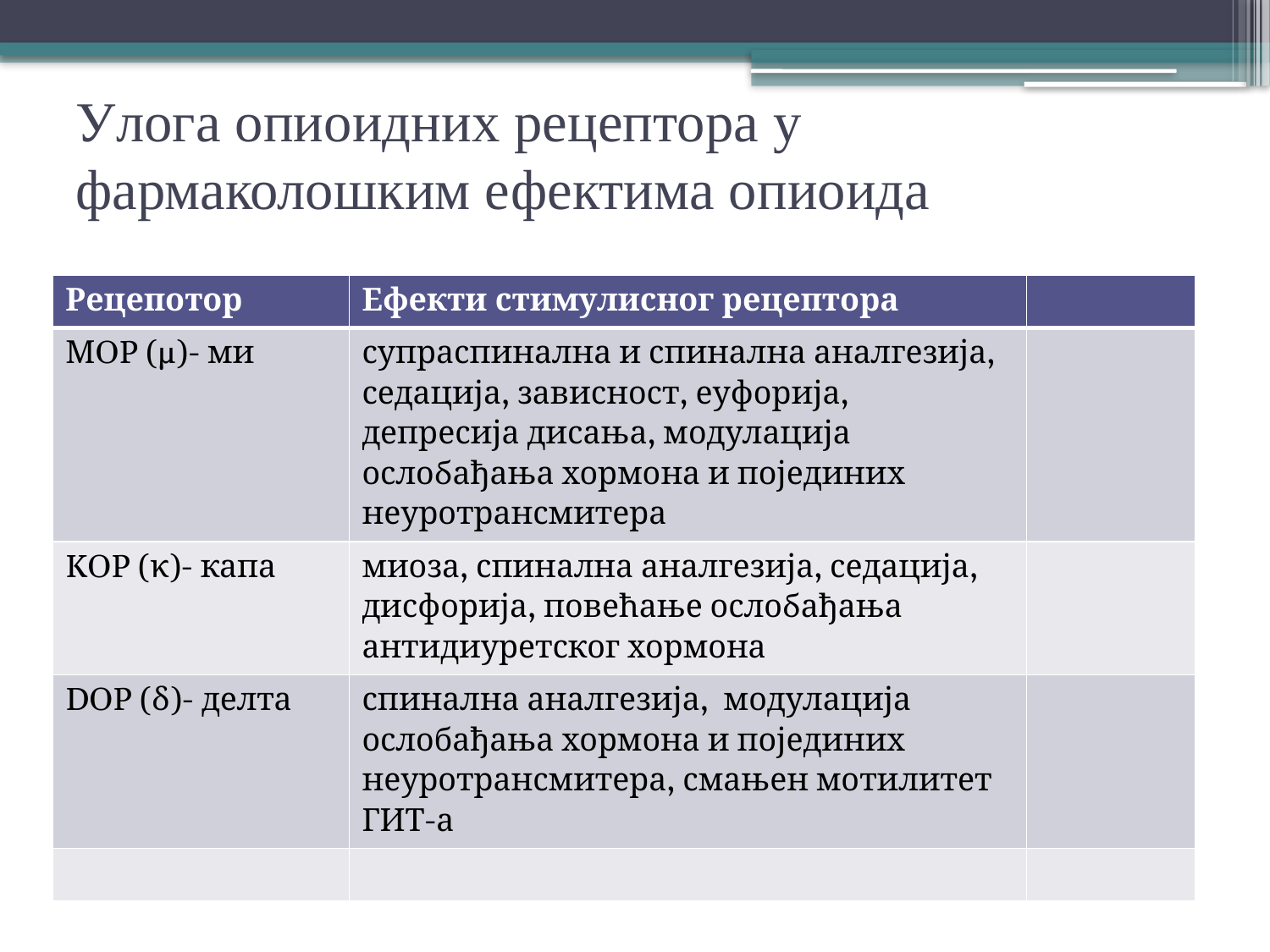

# Улога опиоидних рецептора у фармаколошким ефектима опиоида
| Рецепотор | Ефекти стимулисног рецептора |  |
| --- | --- | --- |
| МOP (μ)- ми | супраспинална и спинална аналгезија, седација, зависност, еуфорија, депресија дисања, модулација ослобађања хормона и појединих неуротрансмитера |  |
| KOP (κ)- капа | миоза, спинална аналгезија, седација, дисфорија, повећање ослобађања антидиуретског хормона |  |
| DOP (δ)- делта | спинална аналгезија, модулација ослобађања хормона и појединих неуротрансмитера, смањен мотилитет ГИТ-а |  |
|  |  |  |